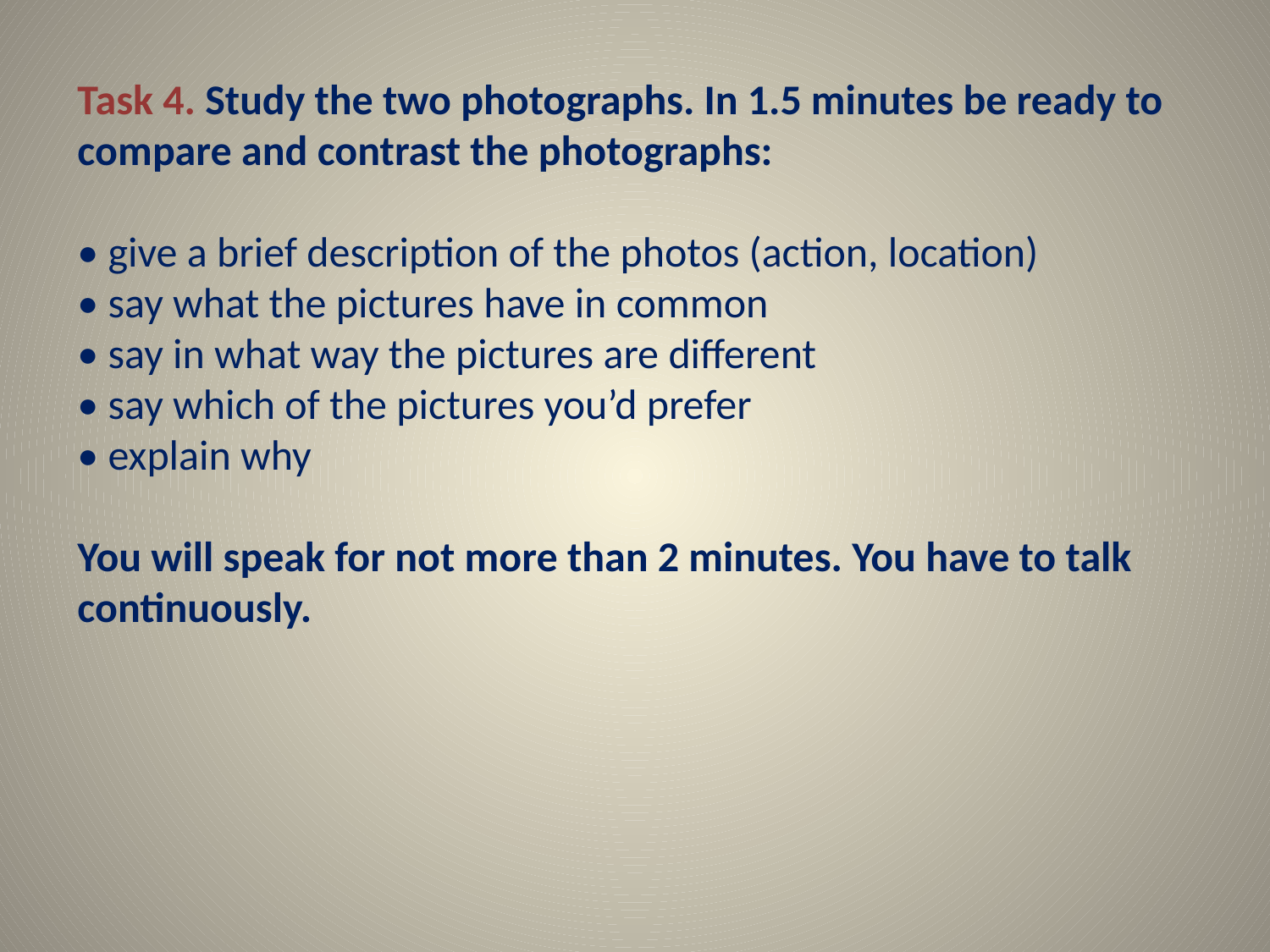

Task 4. Study the two photographs. In 1.5 minutes be ready to compare and contrast the photographs:

• give a brief description of the photos (action, location)
• say what the pictures have in common
• say in what way the pictures are different
• say which of the pictures you’d prefer
• explain why

You will speak for not more than 2 minutes. You have to talk continuously.